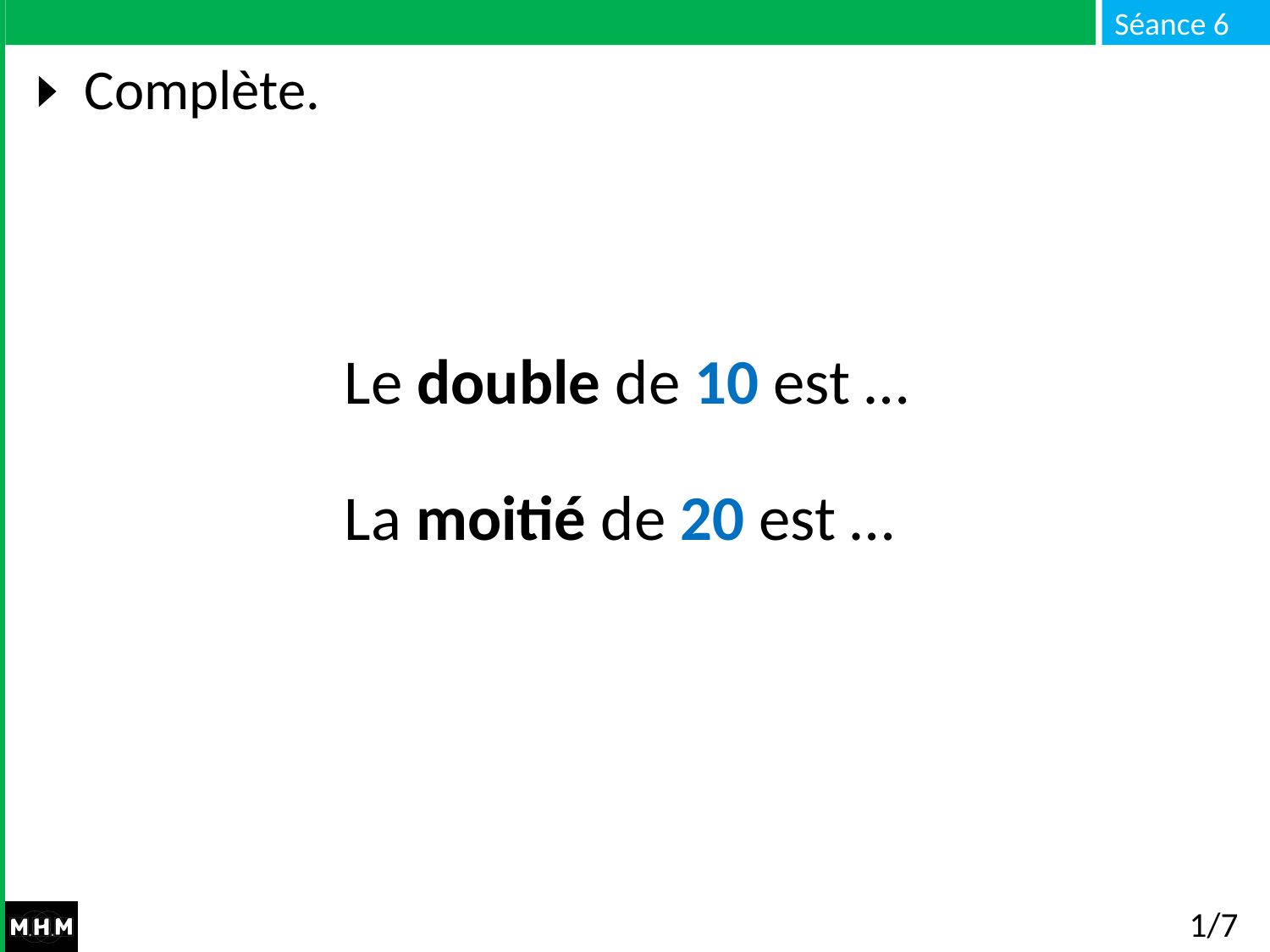

# Complète.

Le double de 10 est …

La moitié de 20 est …
1/7